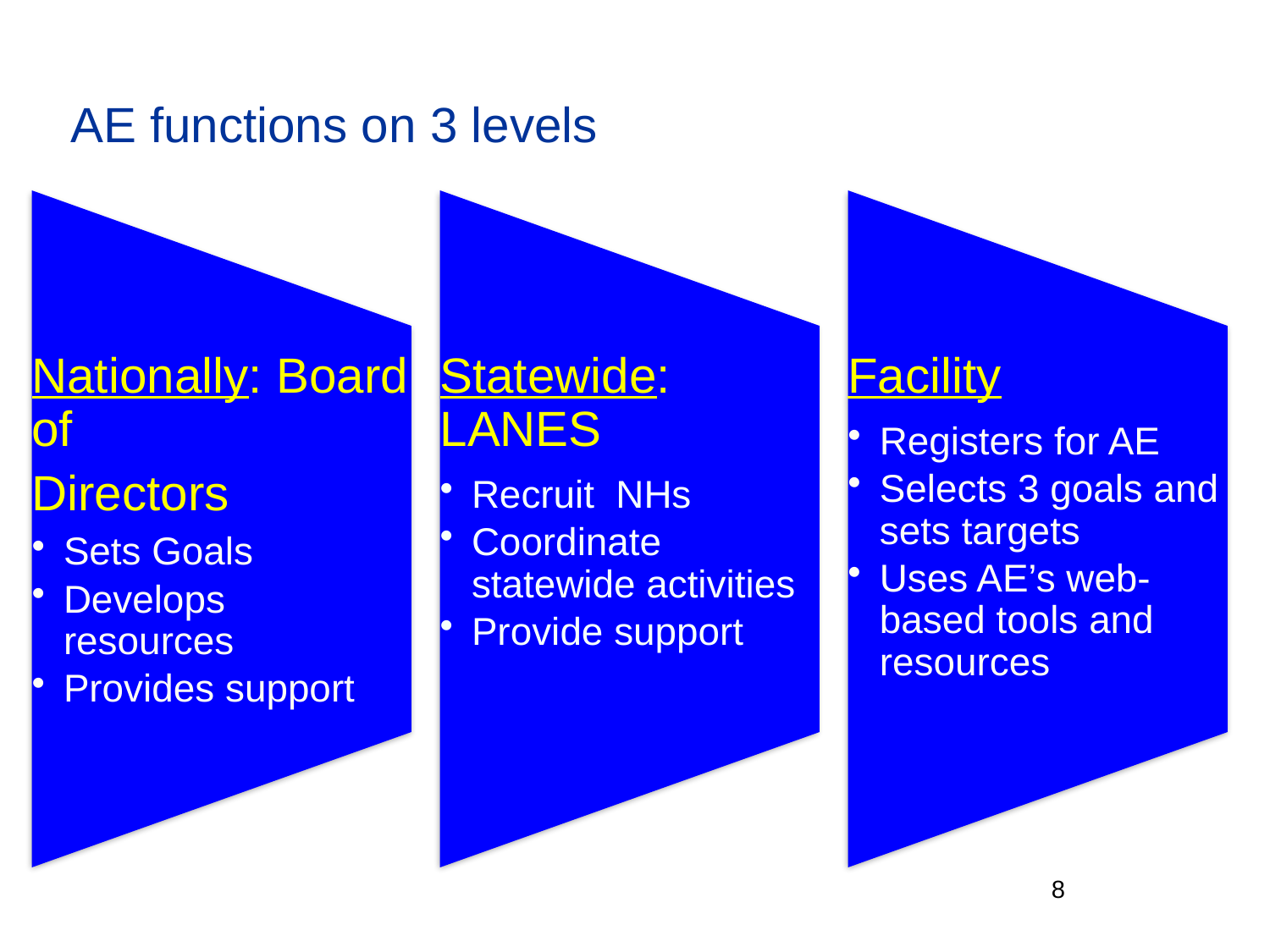

AE functions on 3 levels
Nationally: Board of
Directors
Sets Goals
Develops      resources
Provides support
Statewide: LANES
Recruit  NHs
Coordinate statewide activities
Provide support
Facility
Registers for AE
Selects 3 goals and sets targets
Uses AE’s web-based tools and resources

8